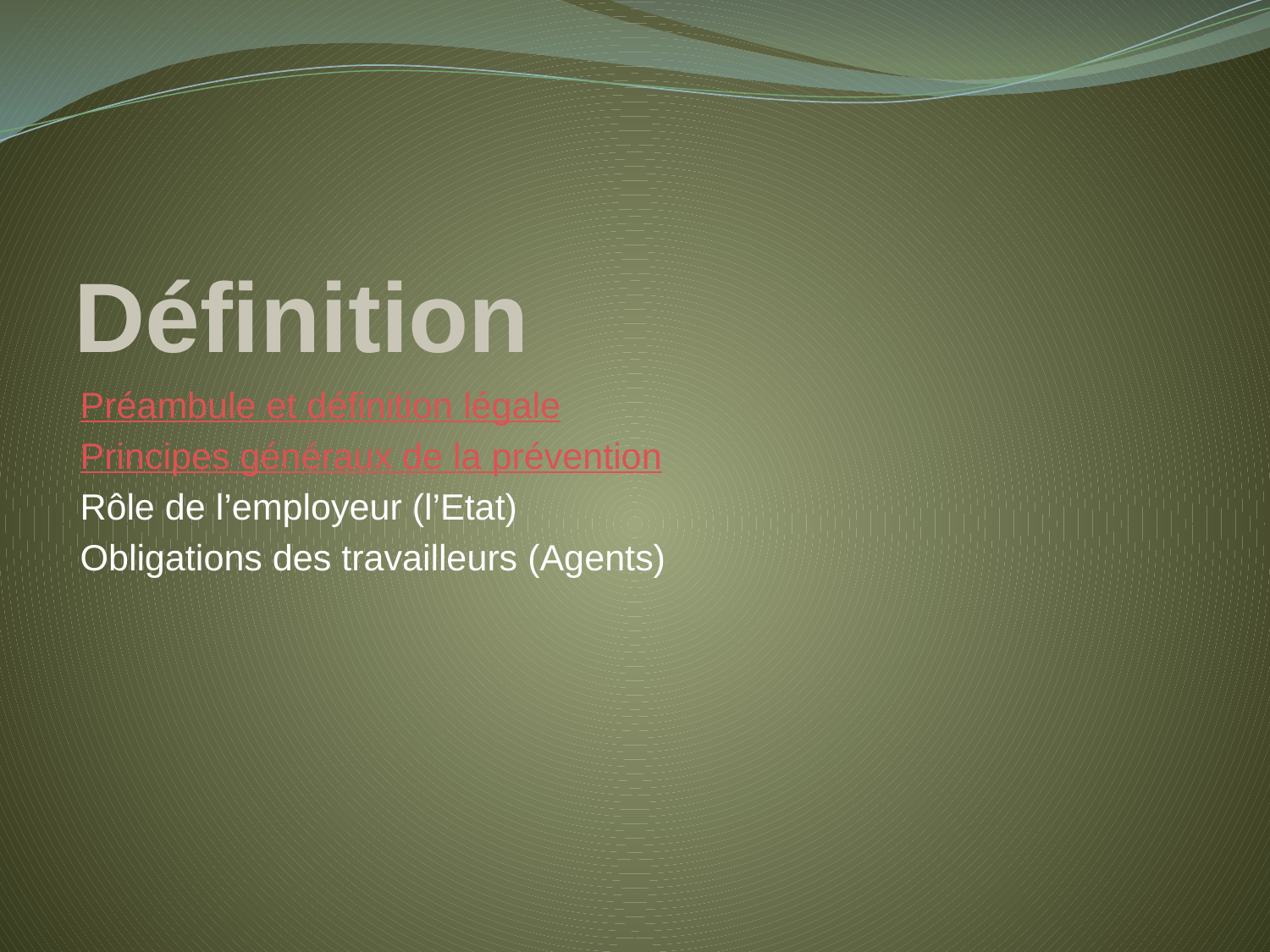

# Définition
Préambule et définition légale
Principes généraux de la prévention
Rôle de l’employeur (l’Etat)
Obligations des travailleurs (Agents)